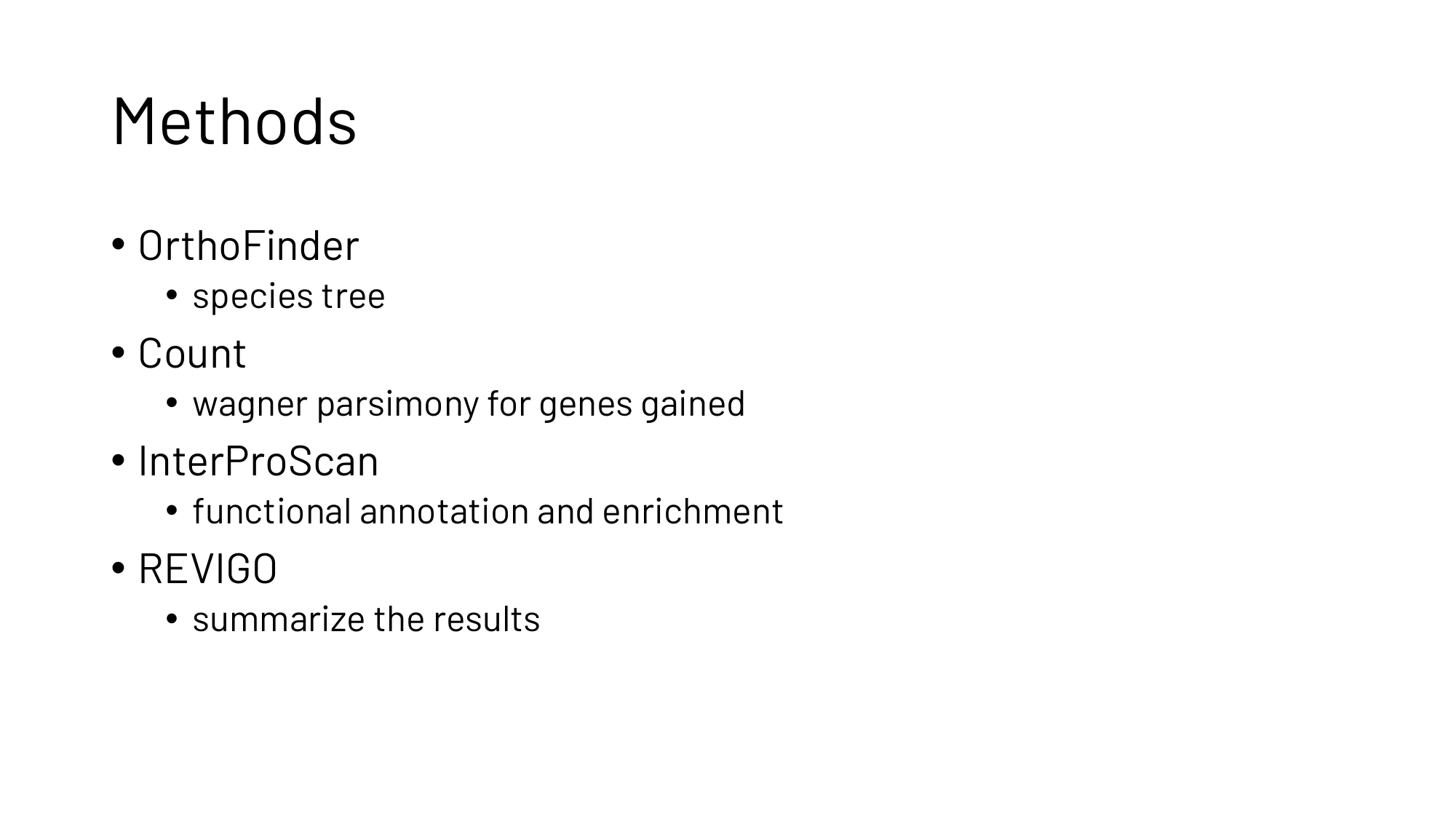

# Methods
OrthoFinder
species tree
Count
wagner parsimony for genes gained
InterProScan
functional annotation and enrichment
REVIGO
summarize the results